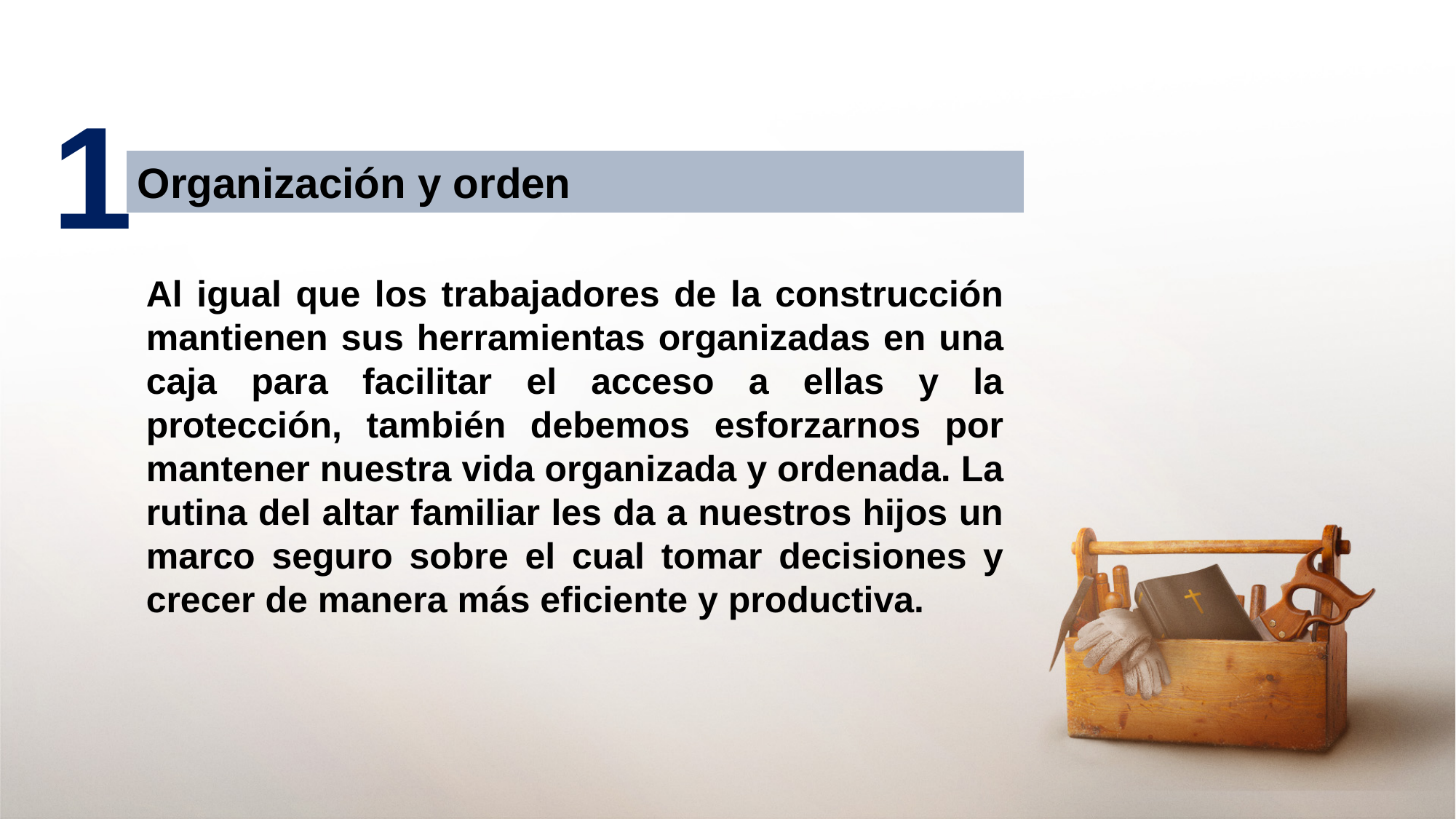

1
Organización y orden
Al igual que los trabajadores de la construcción mantienen sus herramientas organizadas en una caja para facilitar el acceso a ellas y la protección, también debemos esforzarnos por mantener nuestra vida organizada y ordenada. La rutina del altar familiar les da a nuestros hijos un marco seguro sobre el cual tomar decisiones y crecer de manera más eficiente y productiva.